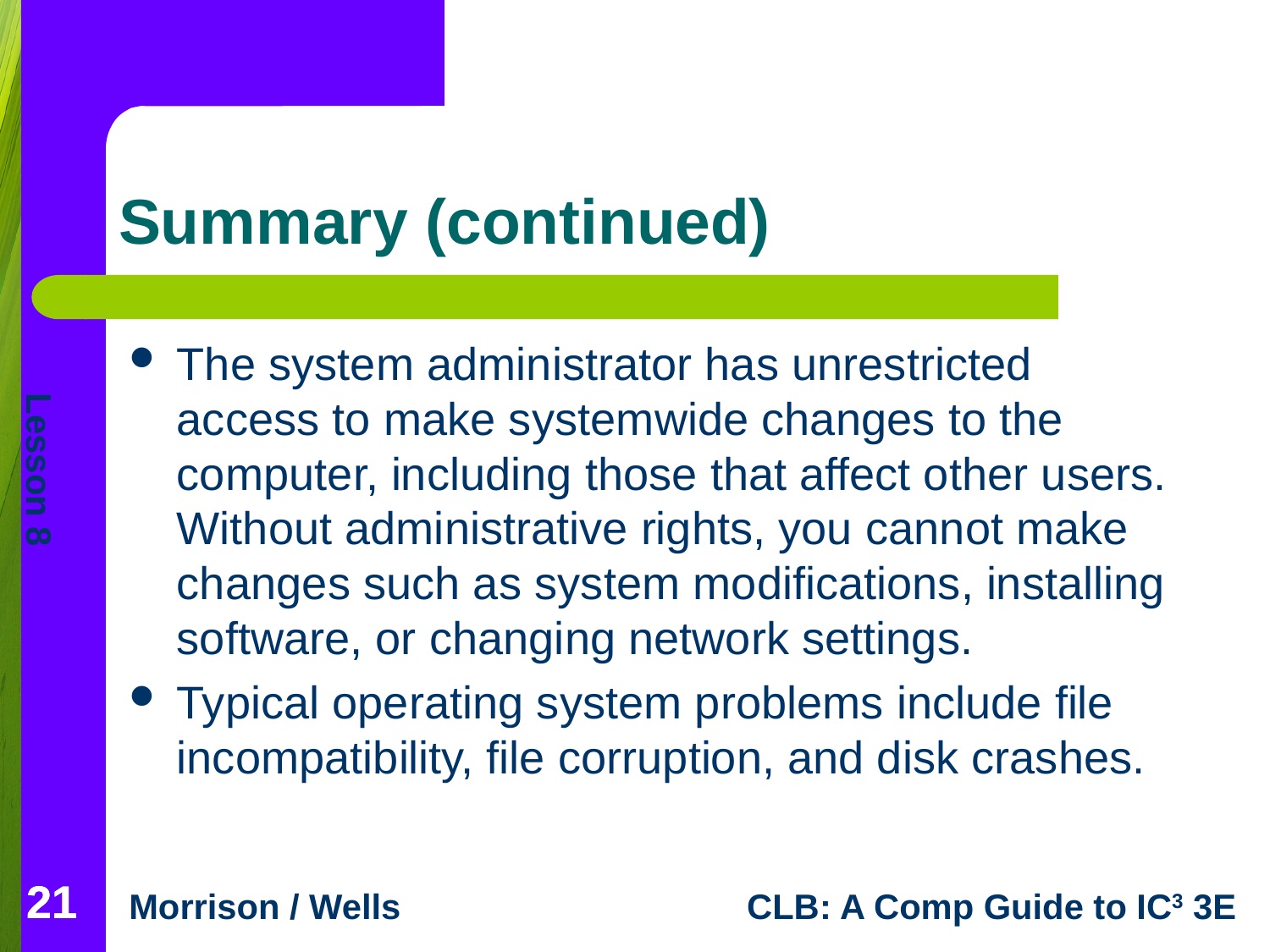

# Summary (continued)
The system administrator has unrestricted access to make systemwide changes to the computer, including those that affect other users. Without administrative rights, you cannot make changes such as system modifications, installing software, or changing network settings.
Typical operating system problems include file incompatibility, file corruption, and disk crashes.
21
21
21